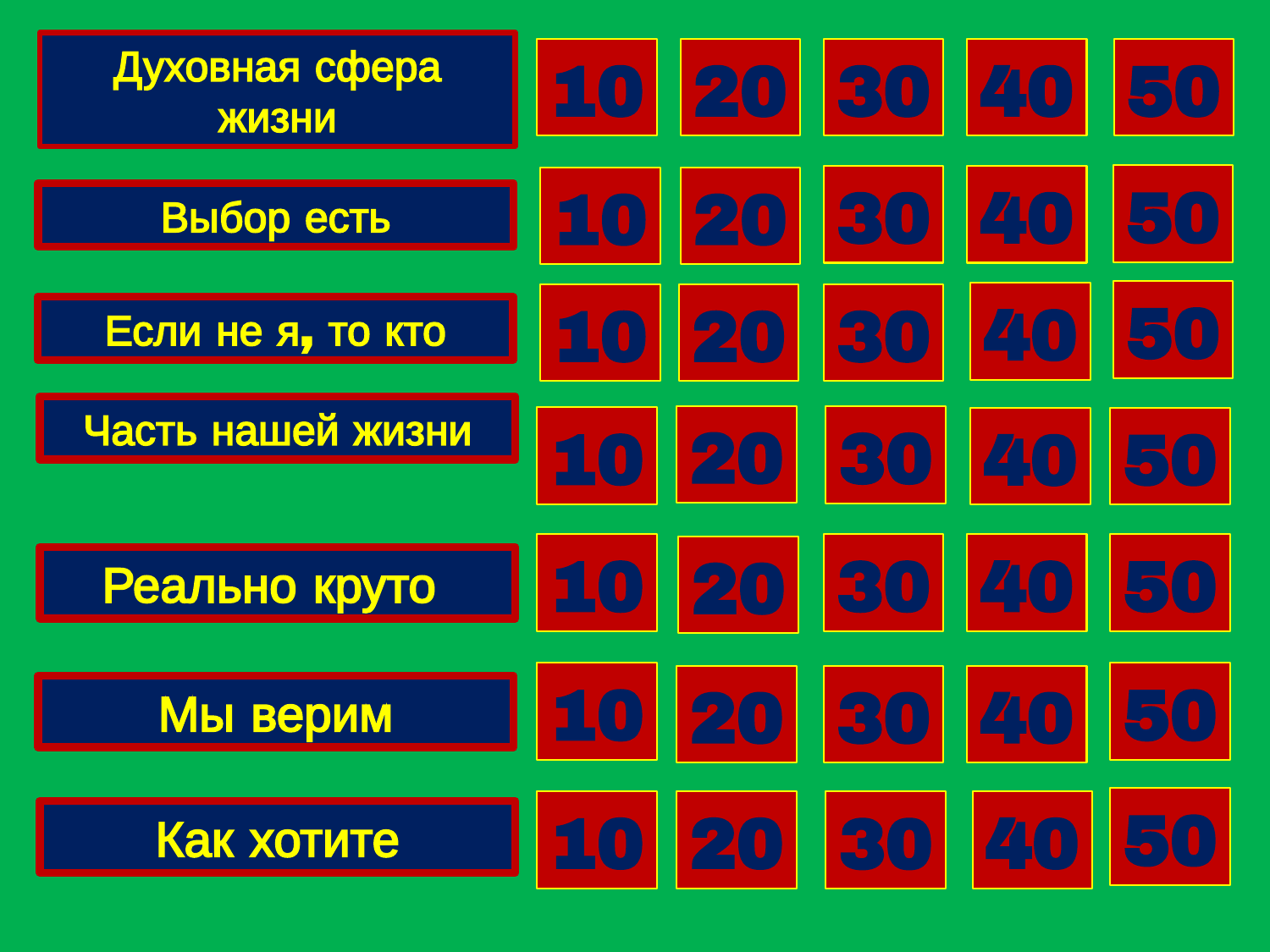

Духовная сфера жизни
10
20
30
40
50
50
30
40
10
20
Выбор есть
50
40
10
20
30
Если не я, то кто
Часть нашей жизни
20
30
10
50
40
30
40
50
10
20
Реально круто
10
50
20
30
40
Мы верим
50
10
20
40
30
Как хотите